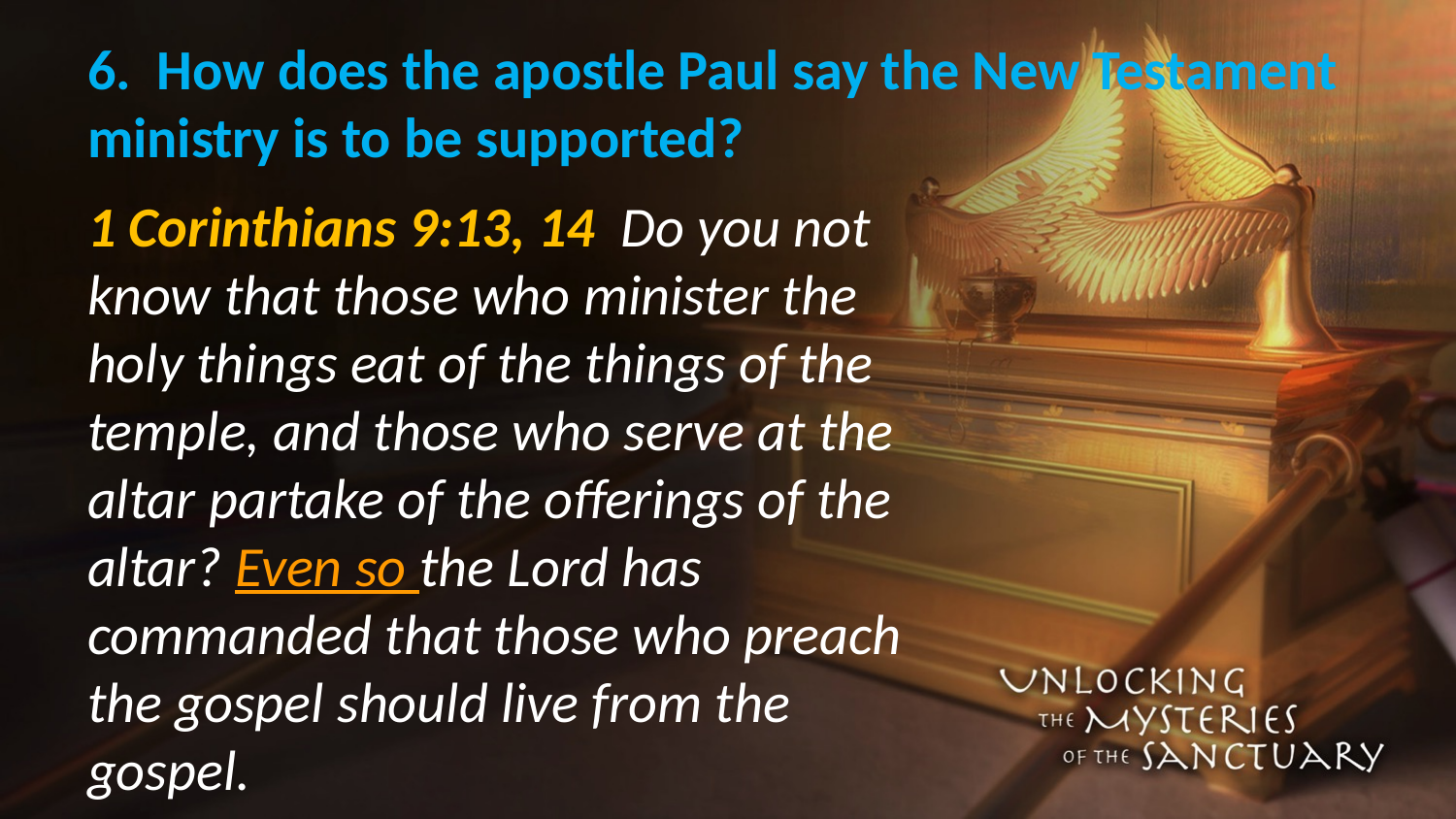

# 6.  How does the apostle Paul say the New Testament ministry is to be supported?

1 Corinthians 9:13, 14  Do you not know that those who minister the holy things eat of the things of the temple, and those who serve at the altar partake of the offerings of the altar? Even so the Lord has commanded that those who preach the gospel should live from the gospel.